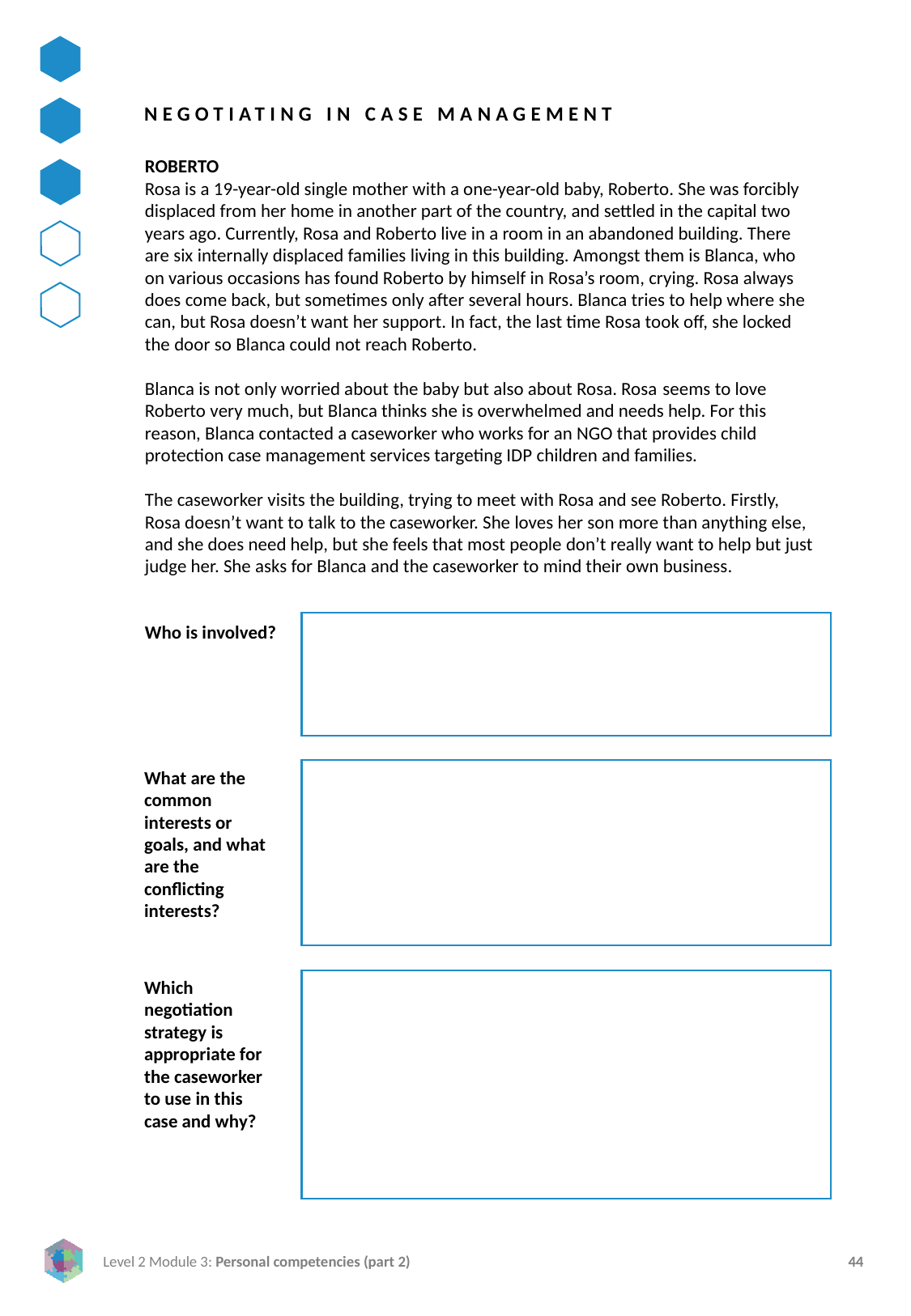

NEGOTIATING IN CASE MANAGEMENT

ROBERTO
Rosa is a 19-year-old single mother with a one-year-old baby, Roberto. She was forcibly displaced from her home in another part of the country, and settled in the capital two years ago. Currently, Rosa and Roberto live in a room in an abandoned building. There are six internally displaced families living in this building. Amongst them is Blanca, who on various occasions has found Roberto by himself in Rosa’s room, crying. Rosa always does come back, but sometimes only after several hours. Blanca tries to help where she can, but Rosa doesn’t want her support. In fact, the last time Rosa took off, she locked the door so Blanca could not reach Roberto.

Blanca is not only worried about the baby but also about Rosa. Rosa seems to love Roberto very much, but Blanca thinks she is overwhelmed and needs help. For this reason, Blanca contacted a caseworker who works for an NGO that provides child protection case management services targeting IDP children and families.

The caseworker visits the building, trying to meet with Rosa and see Roberto. Firstly, Rosa doesn’t want to talk to the caseworker. She loves her son more than anything else, and she does need help, but she feels that most people don’t really want to help but just judge her. She asks for Blanca and the caseworker to mind their own business.

Who is involved?
What are the common interests or goals, and what are the conflicting interests?

Which negotiation strategy is appropriate for the caseworker to use in this case and why?